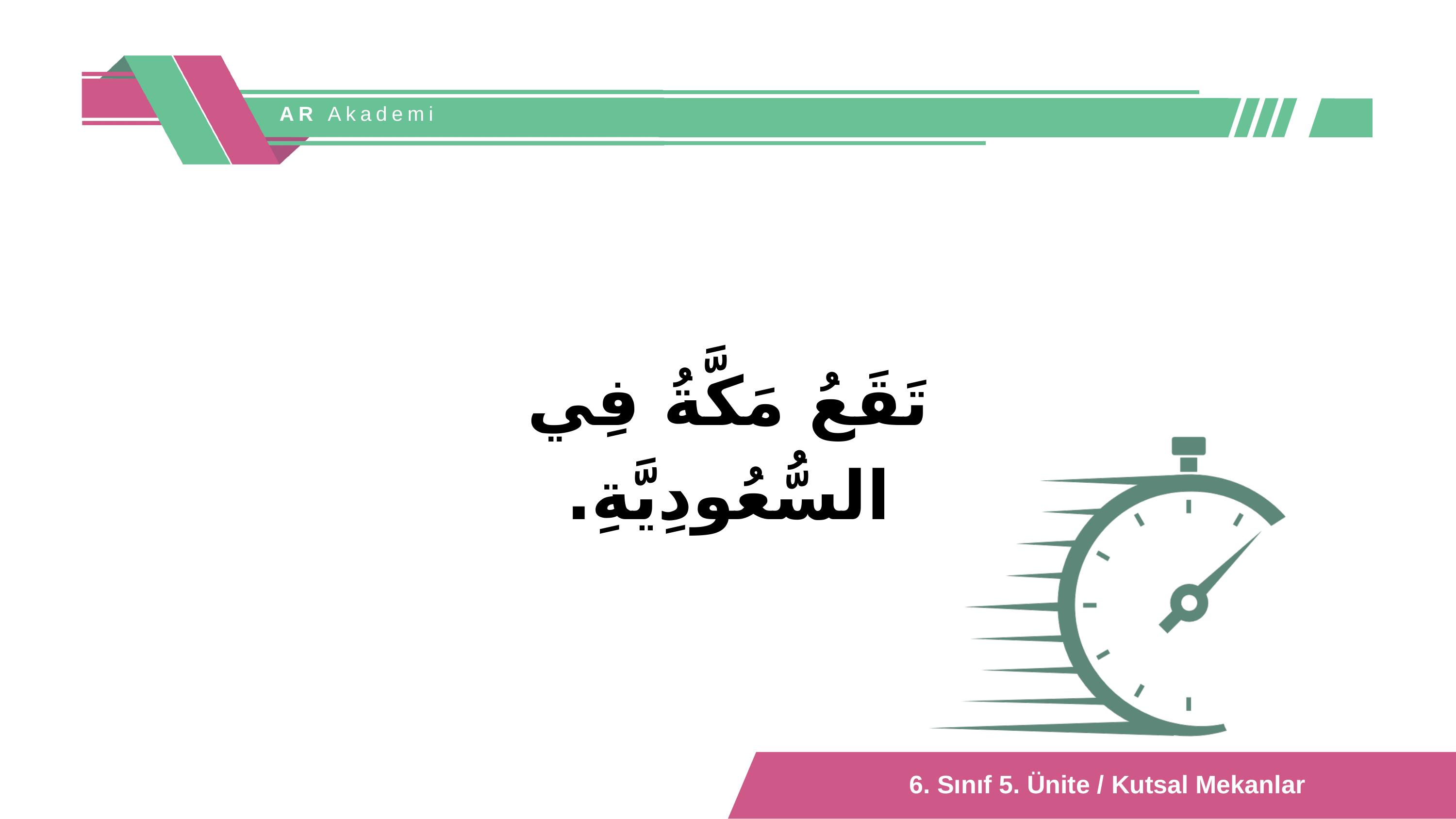

AR Akademi
تَقَعُ مَكَّةُ فِي السُّعُودِيَّةِ.

6. Sınıf 5. Ünite / Kutsal Mekanlar